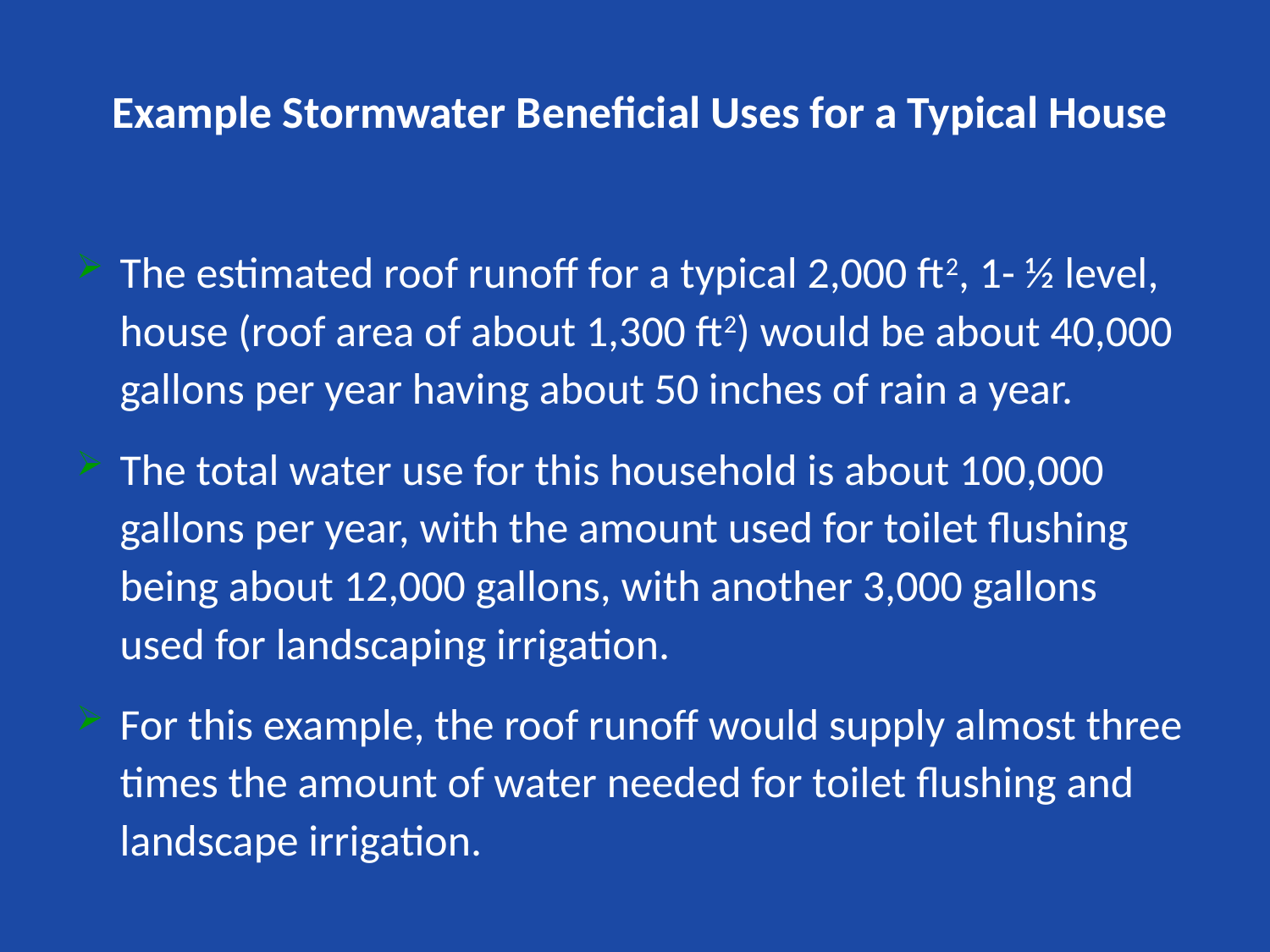

# Example Stormwater Beneficial Uses for a Typical House
The estimated roof runoff for a typical 2,000 ft2, 1- ½ level, house (roof area of about 1,300 ft2) would be about 40,000 gallons per year having about 50 inches of rain a year.
The total water use for this household is about 100,000 gallons per year, with the amount used for toilet flushing being about 12,000 gallons, with another 3,000 gallons used for landscaping irrigation.
For this example, the roof runoff would supply almost three times the amount of water needed for toilet flushing and landscape irrigation.